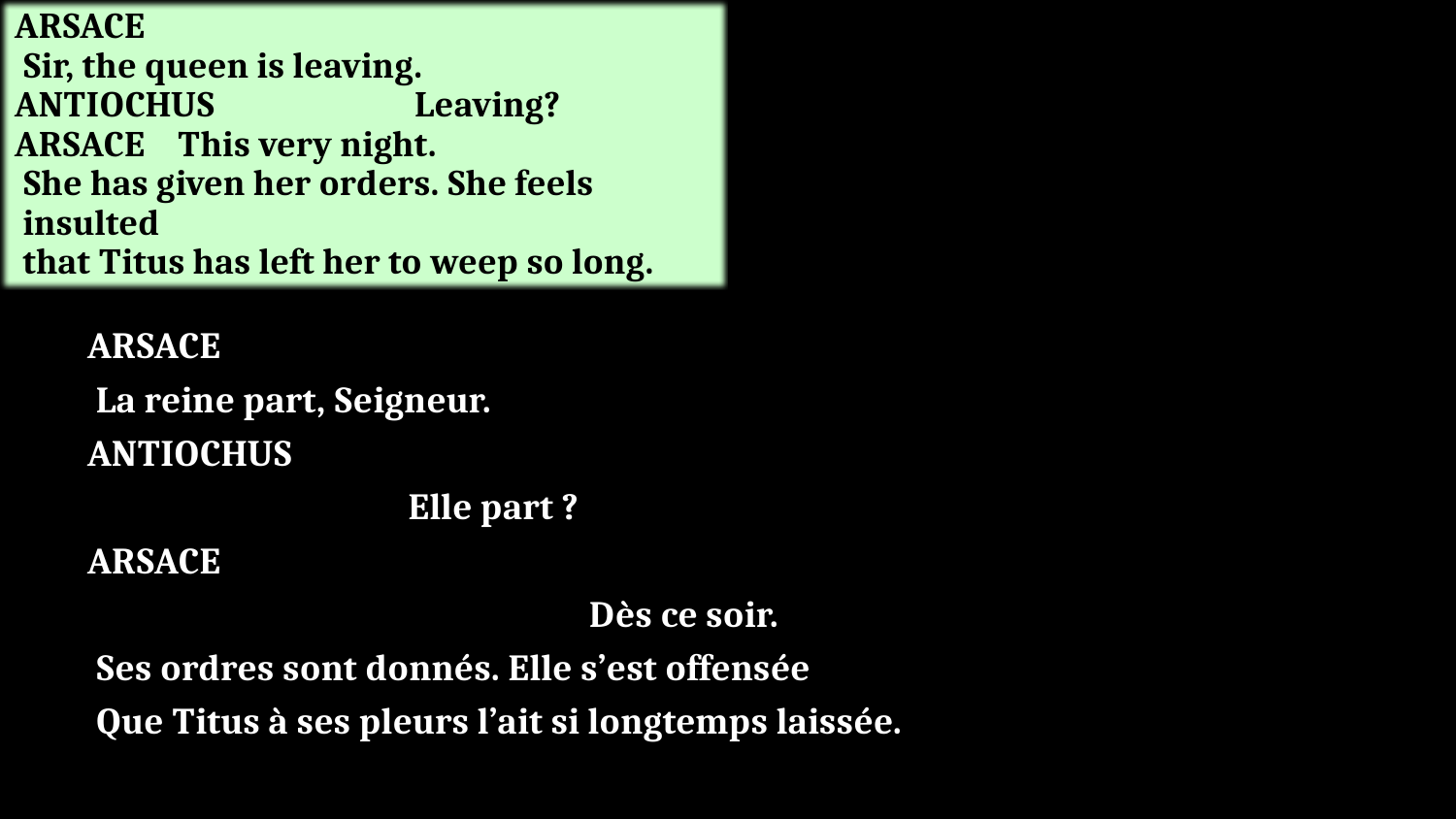

ARSACE
 Sir, the queen is leaving.
ANTIOCHUS                         Leaving?
ARSACE    This very night.
 She has given her orders. She feels
 insulted
 that Titus has left her to weep so long.
# ARSACE La reine part, Seigneur. ANTIOCHUS Elle part ? ARSACE Dès ce soir. Ses ordres sont donnés. Elle s’est offensée Que Titus à ses pleurs l’ait si longtemps laissée.